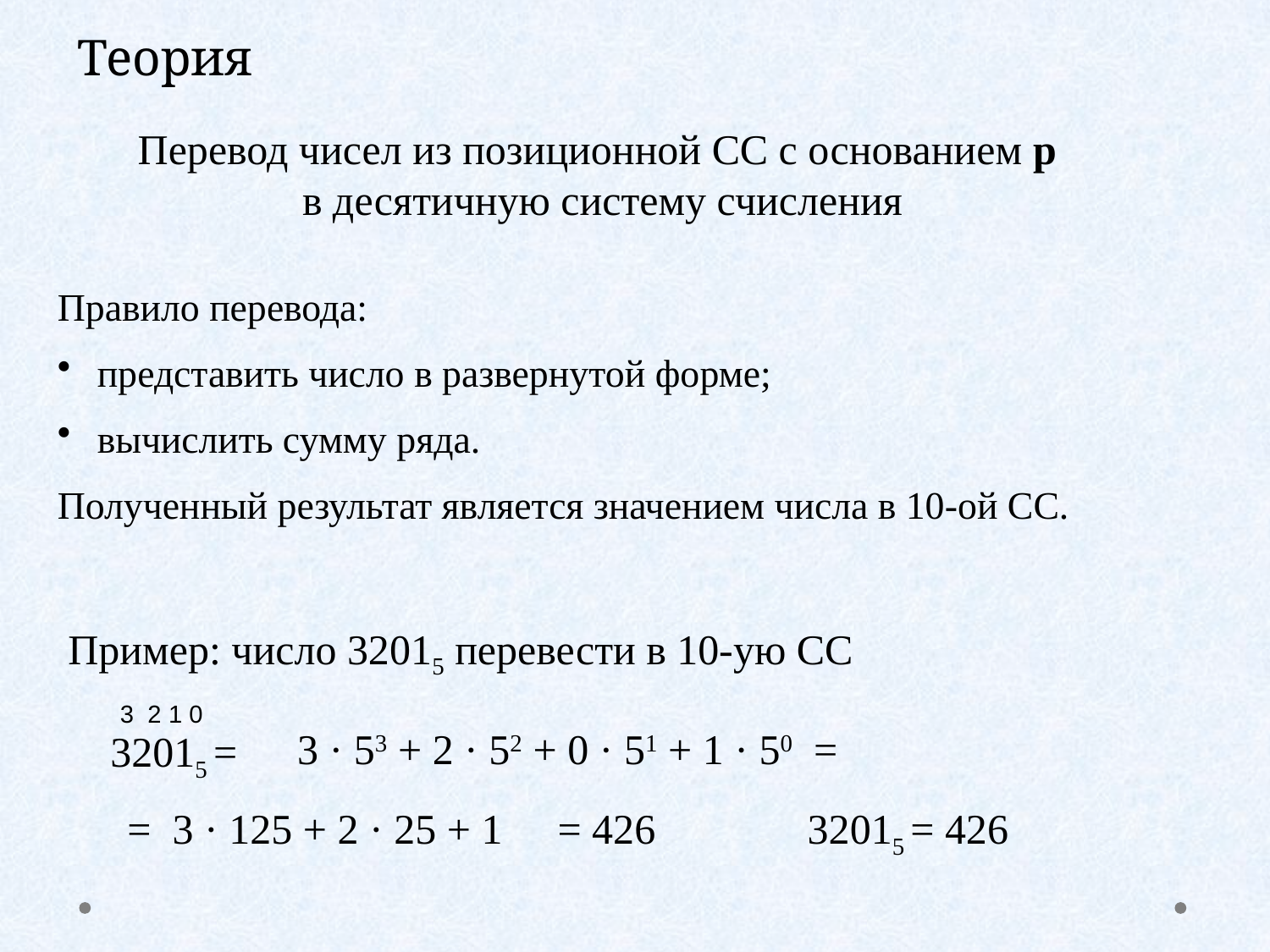

Теория
Перевод чисел из позиционной СС с основанием р
в десятичную систему счисления
Правило перевода:
 представить число в развернутой форме;
 вычислить сумму ряда.
Полученный результат является значением числа в 10-ой СС.

 Пример: число 32015 перевести в 10-ую СС

     32015 =

3  2 1 0
3 · 53 + 2 · 52 + 0 · 51 + 1 · 50  =
=  3 · 125 + 2 · 25 + 1
= 426
32015 = 426